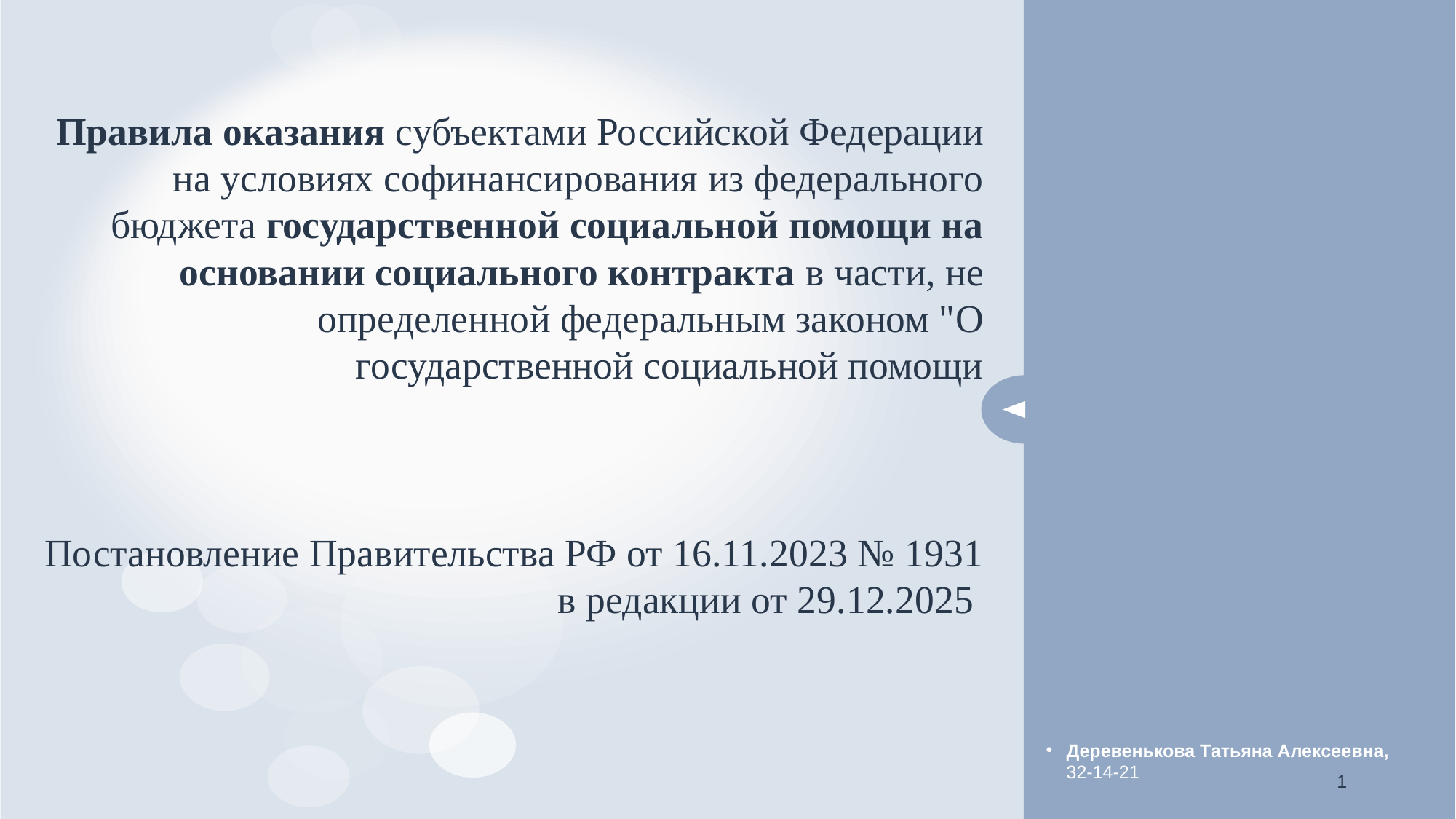

# Правила оказания субъектами Российской Федерации на условиях софинансирования из федерального бюджета государственной социальной помощи на основании социального контракта в части, не определенной федеральным законом "О государственной социальной помощи Постановление Правительства РФ от 16.11.2023 № 1931 в редакции от 29.12.2025
Деревенькова Татьяна Алексеевна, 32-14-21
1